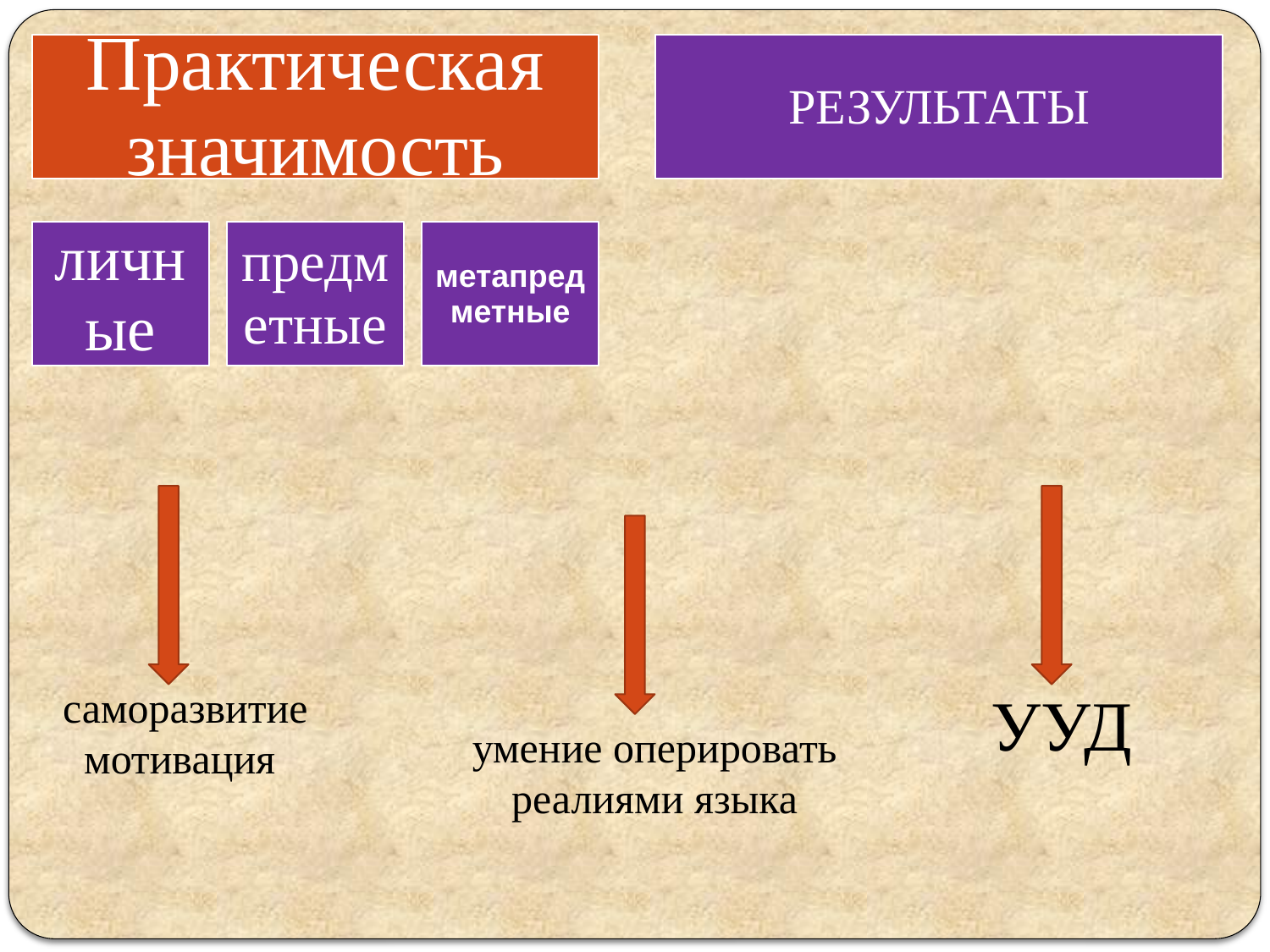

Практическая значимость
предметные
метапредметные
РЕЗУЛЬТАТЫ

 саморазвитие
   мотивация

УУД
умение оперировать реалиями языка